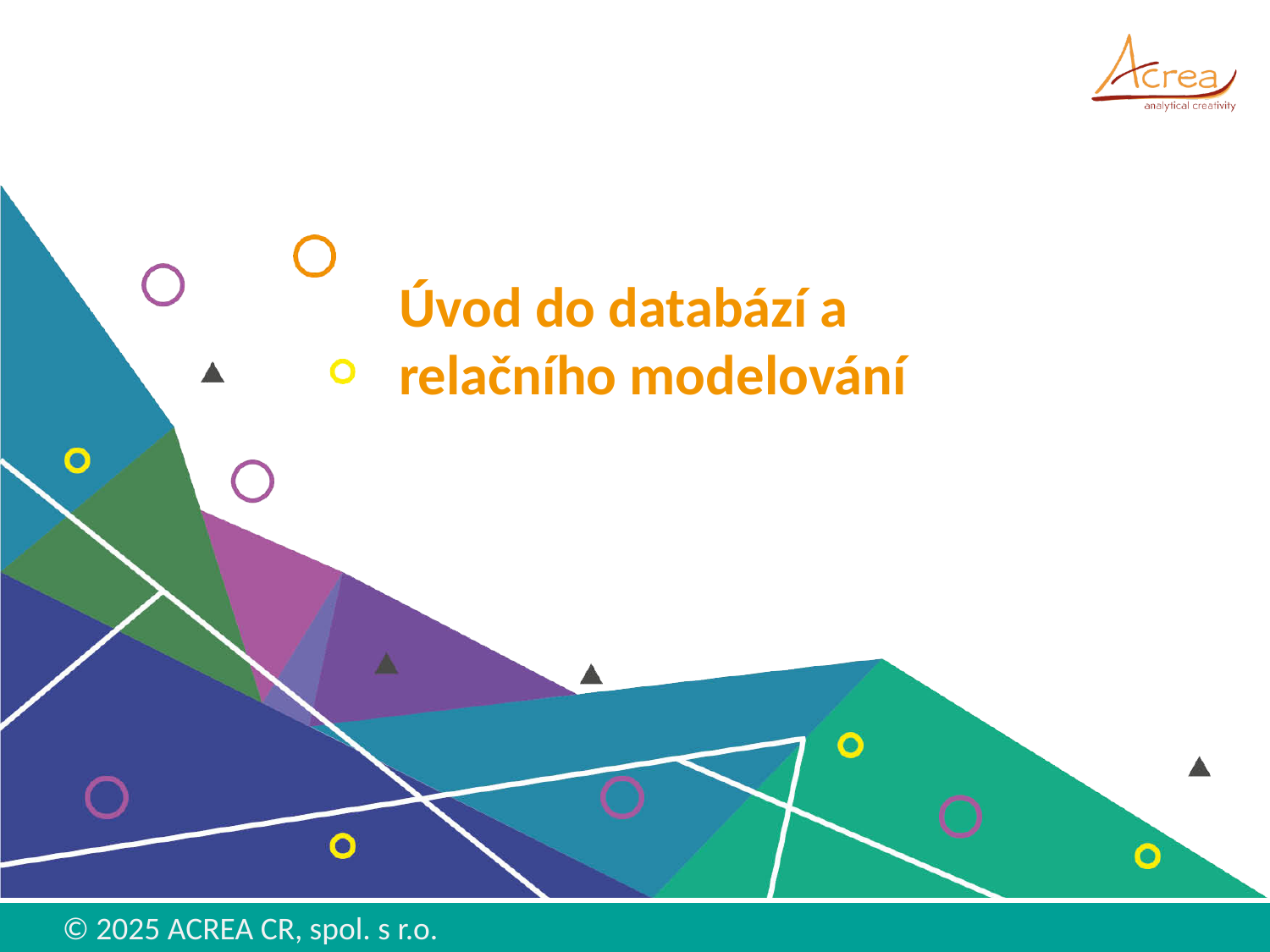

# Úvod do databází a relačního modelování